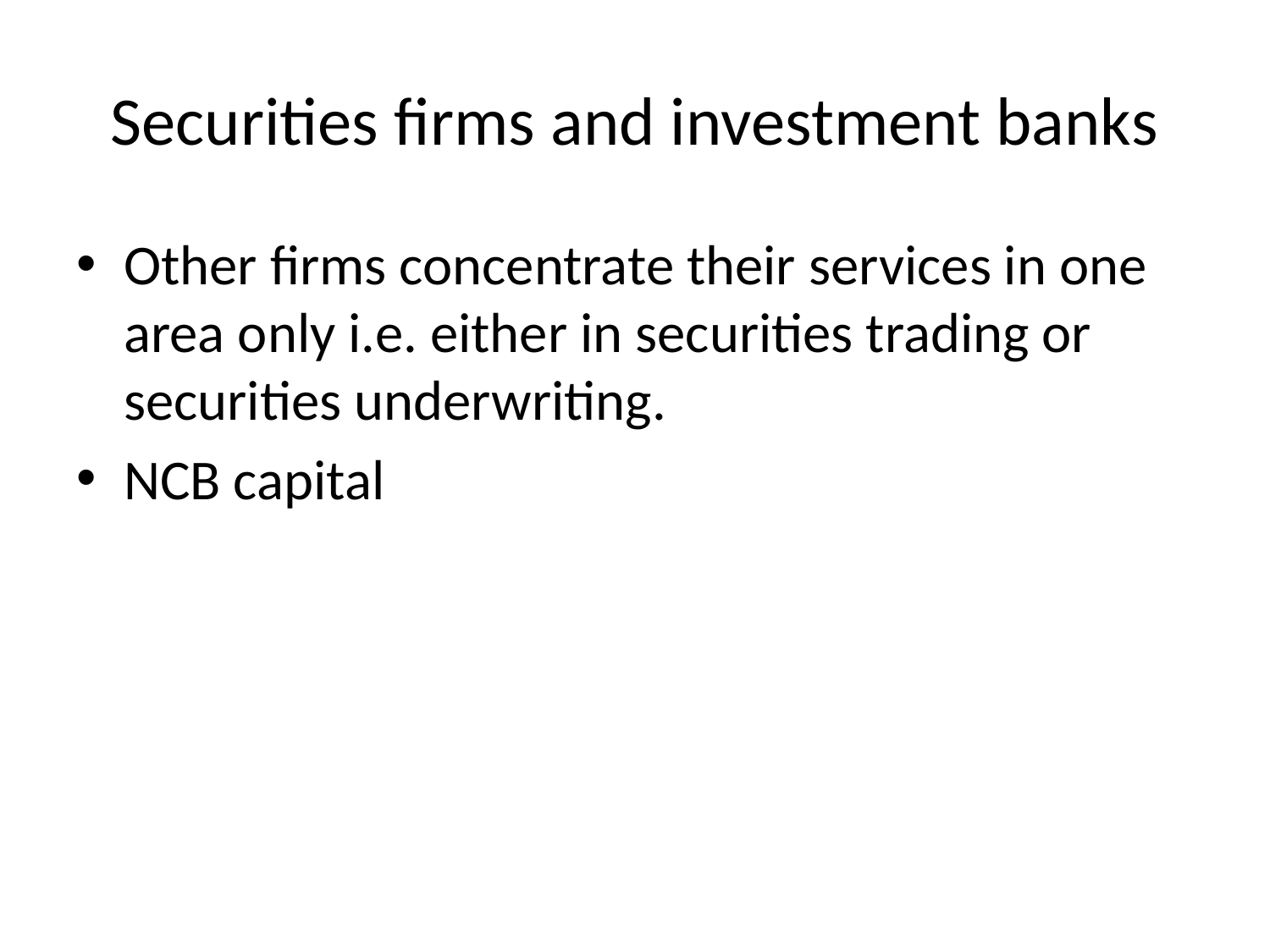

# Securities firms and investment banks
Other firms concentrate their services in one area only i.e. either in securities trading or securities underwriting.
NCB capital